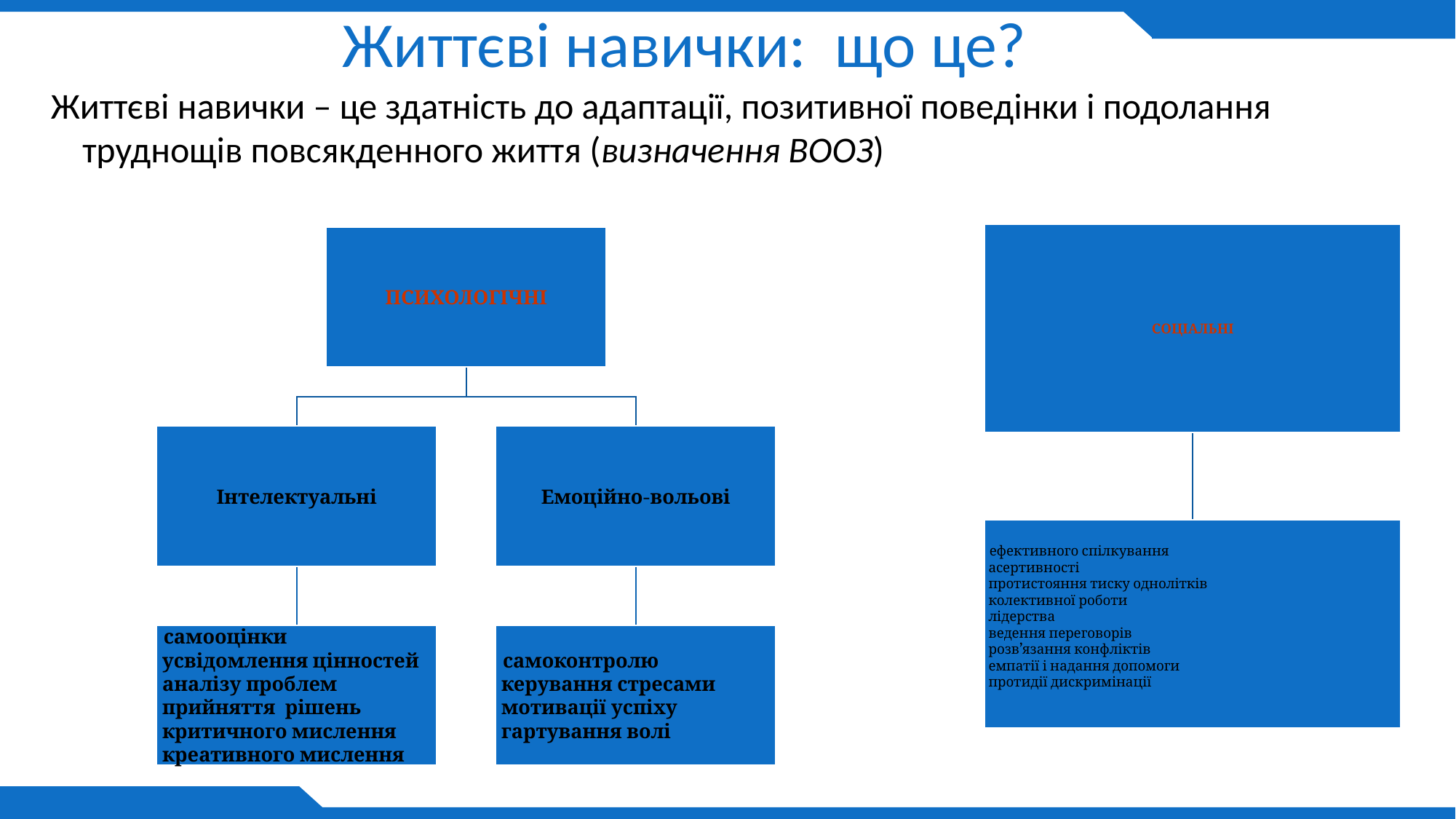

# Життєві навички:  що це?
Життєві навички – це здатність до адаптації, позитивної поведінки і подолання труднощів повсякденного життя (визначення ВООЗ)
СОЦІАЛЬНІ

 ефективного спілкування
 асертивності
 протистояння тиску однолітків
 колективної роботи
 лідерства
 ведення переговорів
 розв’язання конфліктів
 емпатії і надання допомоги
 протидії дискримінації

ПСИХОЛОГІЧНІ
Інтелектуальні
 самооцінки
 усвідомлення цінностей
 аналізу проблем
 прийняття  рішень
 критичного мислення
 креативного мислення
Емоційно-вольові
 самоконтролю
 керування стресами
 мотивації успіху
 гартування волі